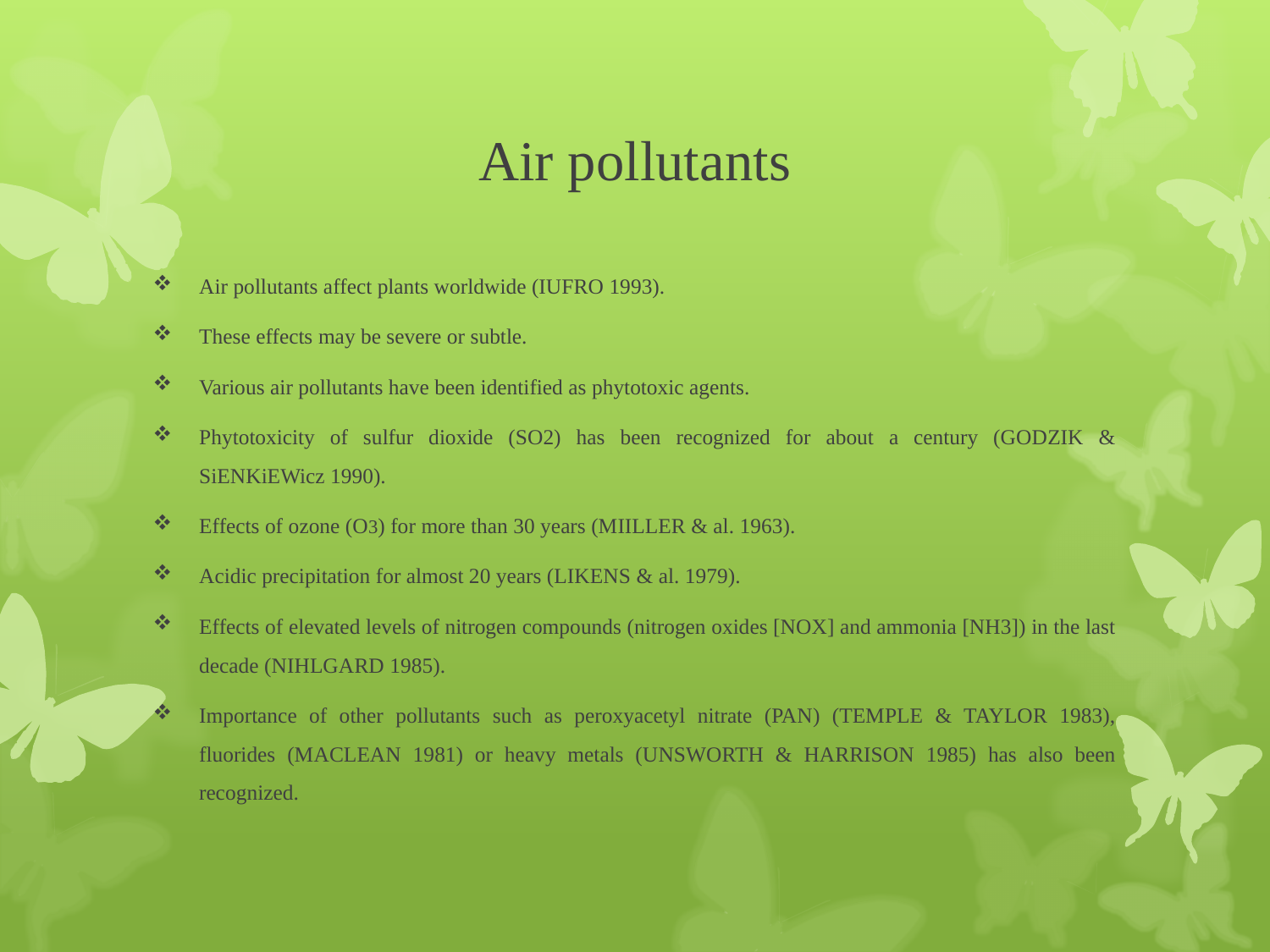

# Air pollutants
Air pollutants affect plants worldwide (IUFRO 1993).
These effects may be severe or subtle.
Various air pollutants have been identified as phytotoxic agents.
Phytotoxicity of sulfur dioxide (SO2) has been recognized for about a century (GODZIK & SiENKiEWicz 1990).
Effects of ozone (O3) for more than 30 years (MIILLER & al. 1963).
Acidic precipitation for almost 20 years (LIKENS & al. 1979).
Effects of elevated levels of nitrogen compounds (nitrogen oxides [NOX] and ammonia [NH3]) in the last decade (NIHLGARD 1985).
Importance of other pollutants such as peroxyacetyl nitrate (PAN) (TEMPLE & TAYLOR 1983), fluorides (MACLEAN 1981) or heavy metals (UNSWORTH & HARRISON 1985) has also been recognized.